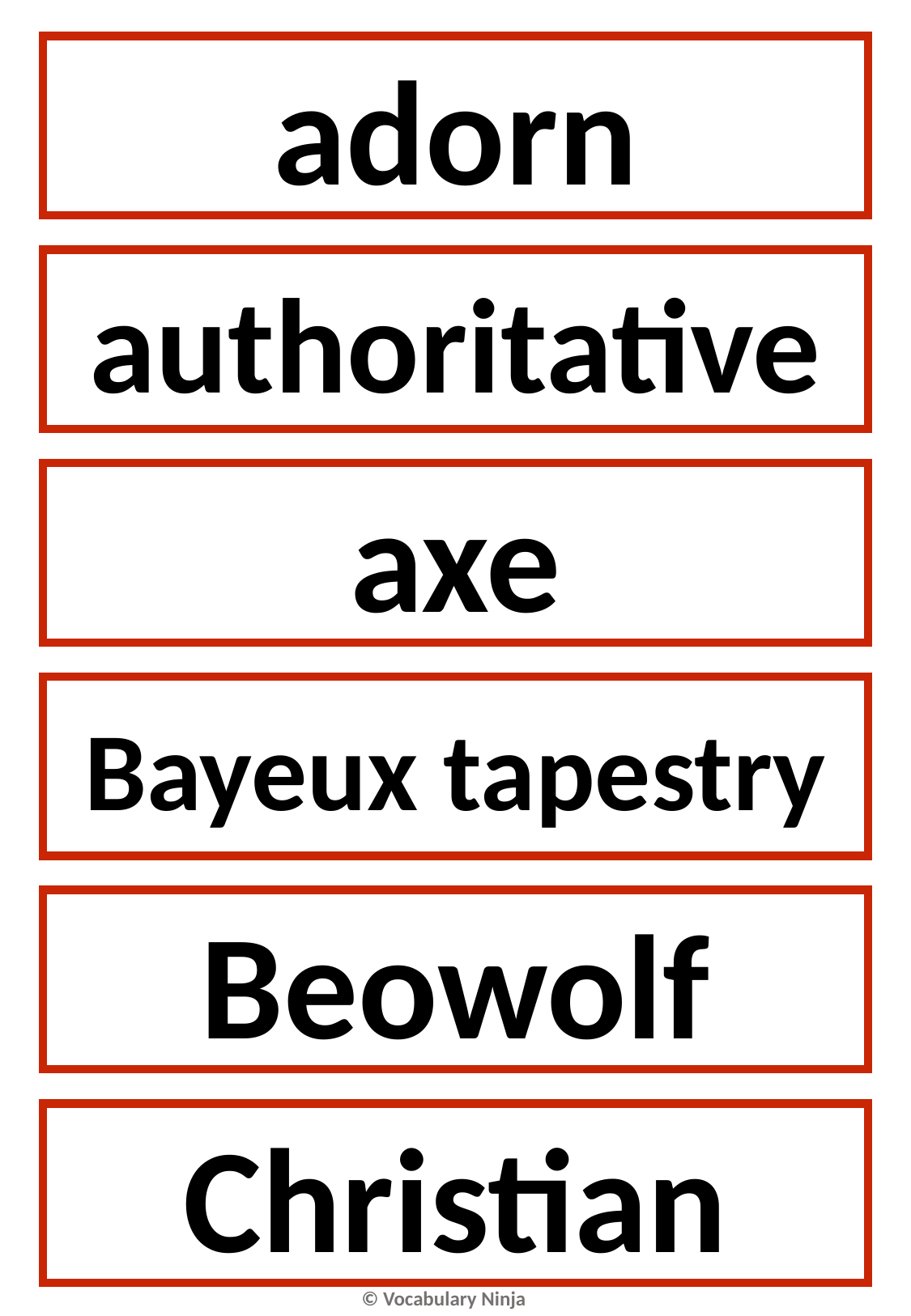

adorn
authoritative
axe
Bayeux tapestry
Beowolf
Christian
© Vocabulary Ninja